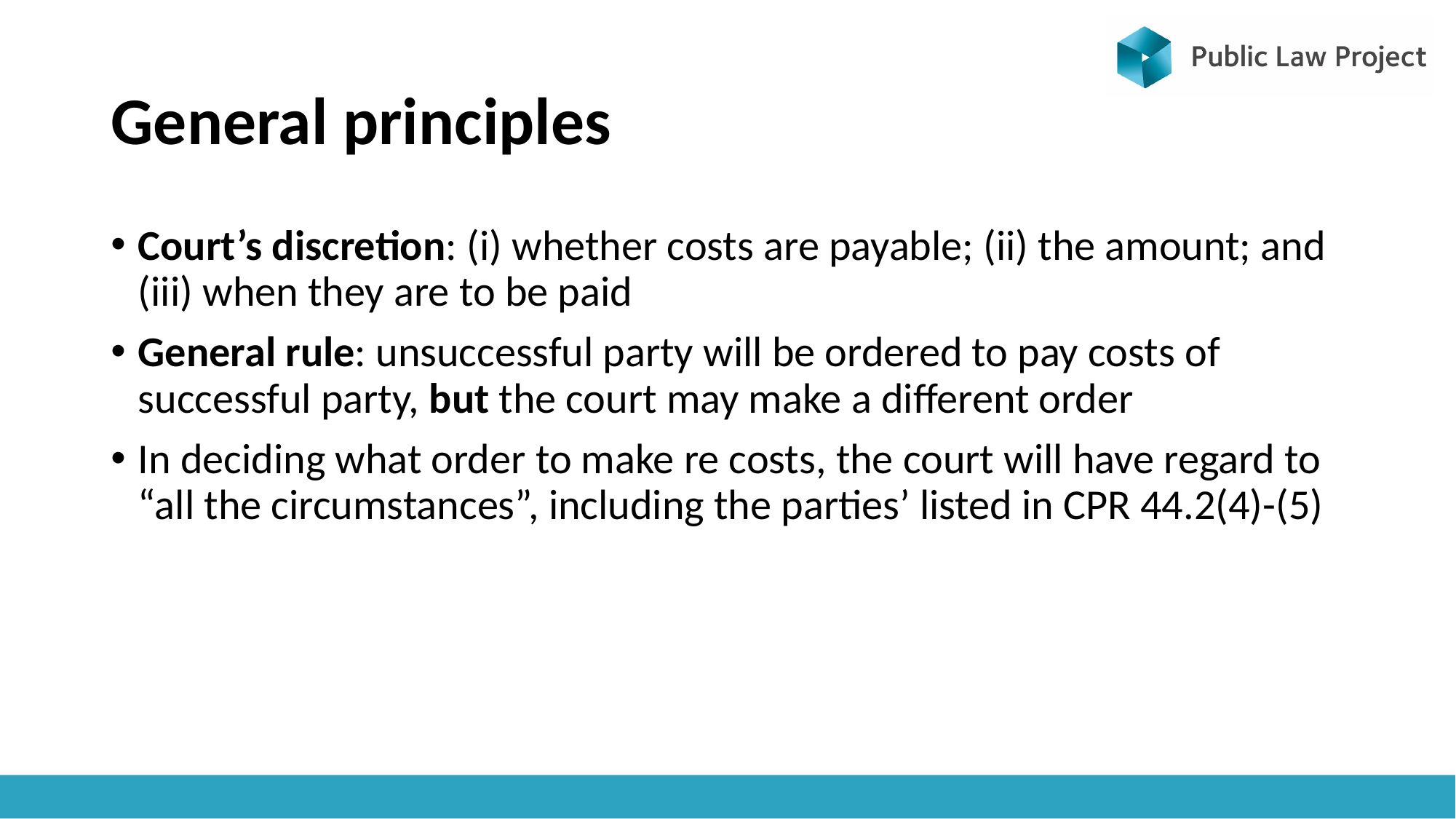

# General principles
Court’s discretion: (i) whether costs are payable; (ii) the amount; and (iii) when they are to be paid
General rule: unsuccessful party will be ordered to pay costs of successful party, but the court may make a different order
In deciding what order to make re costs, the court will have regard to “all the circumstances”, including the parties’ listed in CPR 44.2(4)-(5)